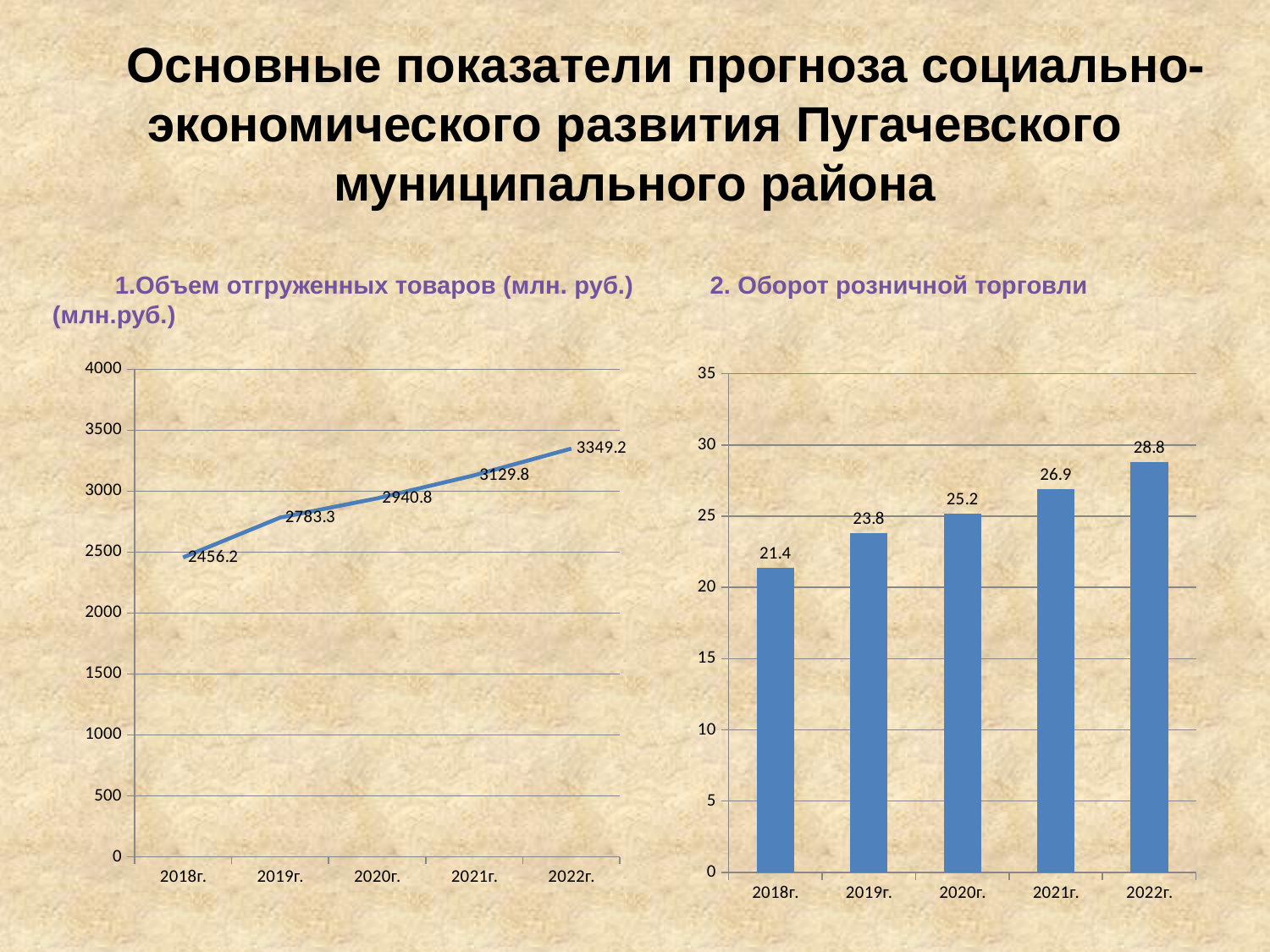

Основные показатели прогноза социально-экономического развития Пугачевского муниципального района

1.Объем отгруженных товаров (млн. руб.)           2. Оборот розничной торговли (млн.руб.)

### Chart

| Category |  |
|---|---|
| 2018г. | 21.4 |
| 2019г. | 23.8 |
| 2020г. | 25.2 |
| 2021г. | 26.9 |
| 2022г. | 28.8 |

### Chart

| Category |  |
|---|---|
| 2018г. | 2456.2 |
| 2019г. | 2783.3 |
| 2020г. | 2940.8 |
| 2021г. | 3129.8 |
| 2022г. | 3349.2 |